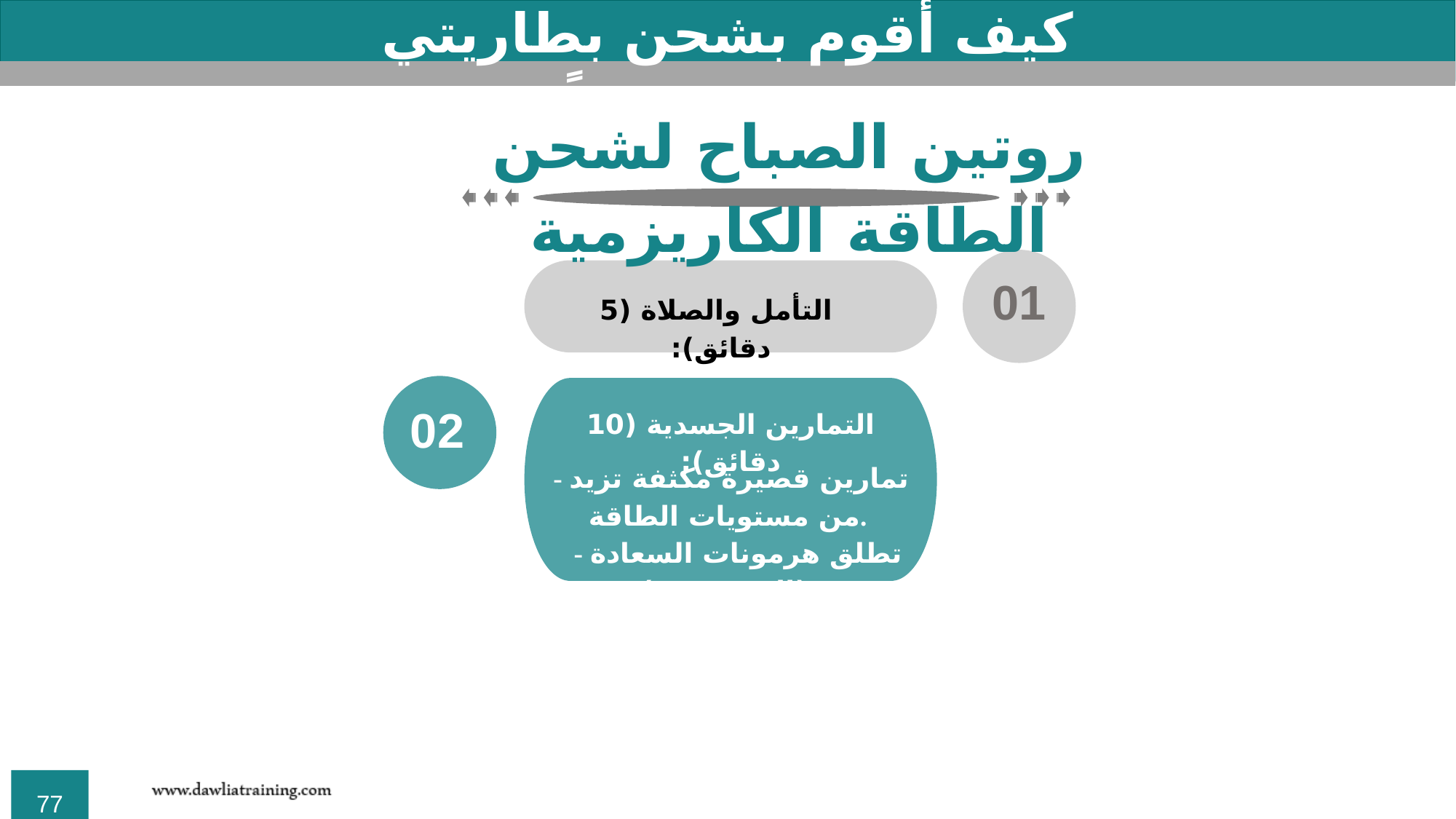

كيف أقوم بشحن بطاريتي الداخلية يومياً؟
روتين الصباح لشحن الطاقة الكاريزمية

01
التأمل والصلاة (5 دقائق):

التمارين الجسدية (10 دقائق):
02
 - تمارين قصيرة مكثفة تزيد من مستويات الطاقة.
   - تطلق هرمونات السعادة (الإندورفين).
   - تحسن الدورة الدموية والأكسجين في الدماغ.